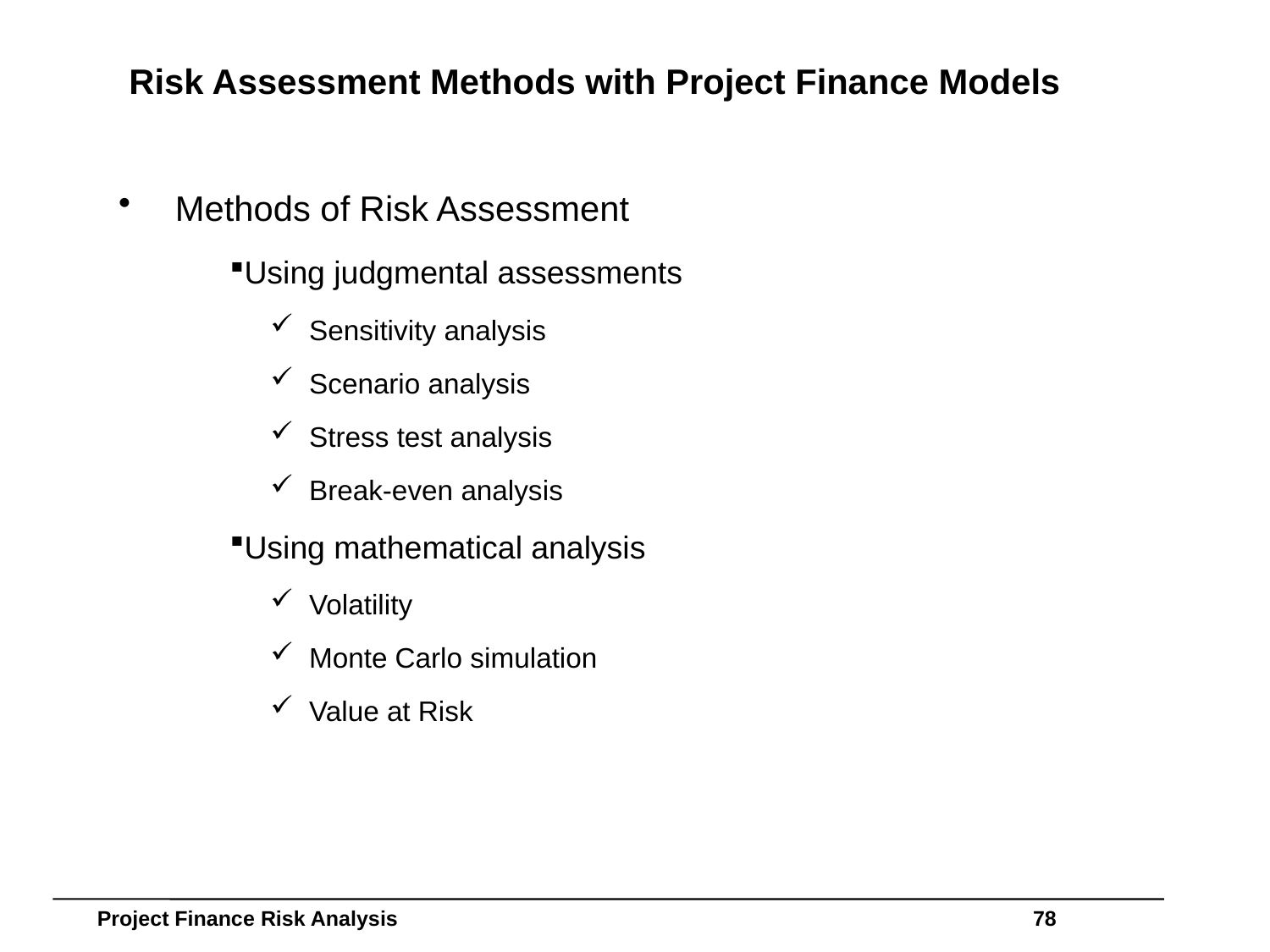

# Risk Assessment Methods with Project Finance Models
Methods of Risk Assessment
Using judgmental assessments
Sensitivity analysis
Scenario analysis
Stress test analysis
Break-even analysis
Using mathematical analysis
Volatility
Monte Carlo simulation
Value at Risk